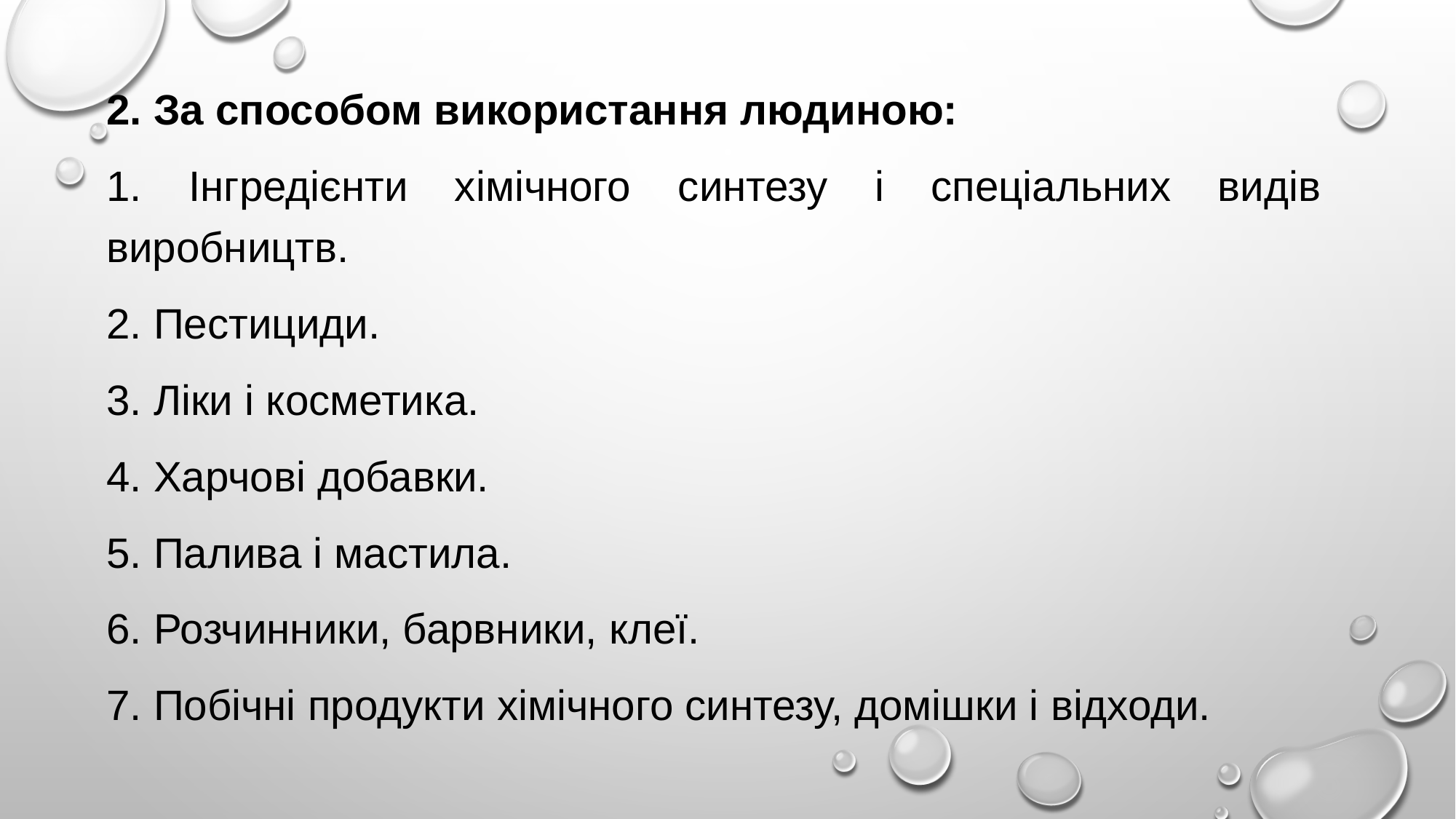

2. За способом використання людиною:
1. Інгредієнти хімічного синтезу і спеціальних видів виробництв.
2. Пестициди.
3. Ліки і косметика.
4. Харчові добавки.
5. Палива і мастила.
6. Розчинники, барвники, клеї.
7. Побічні продукти хімічного синтезу, домішки і відходи.